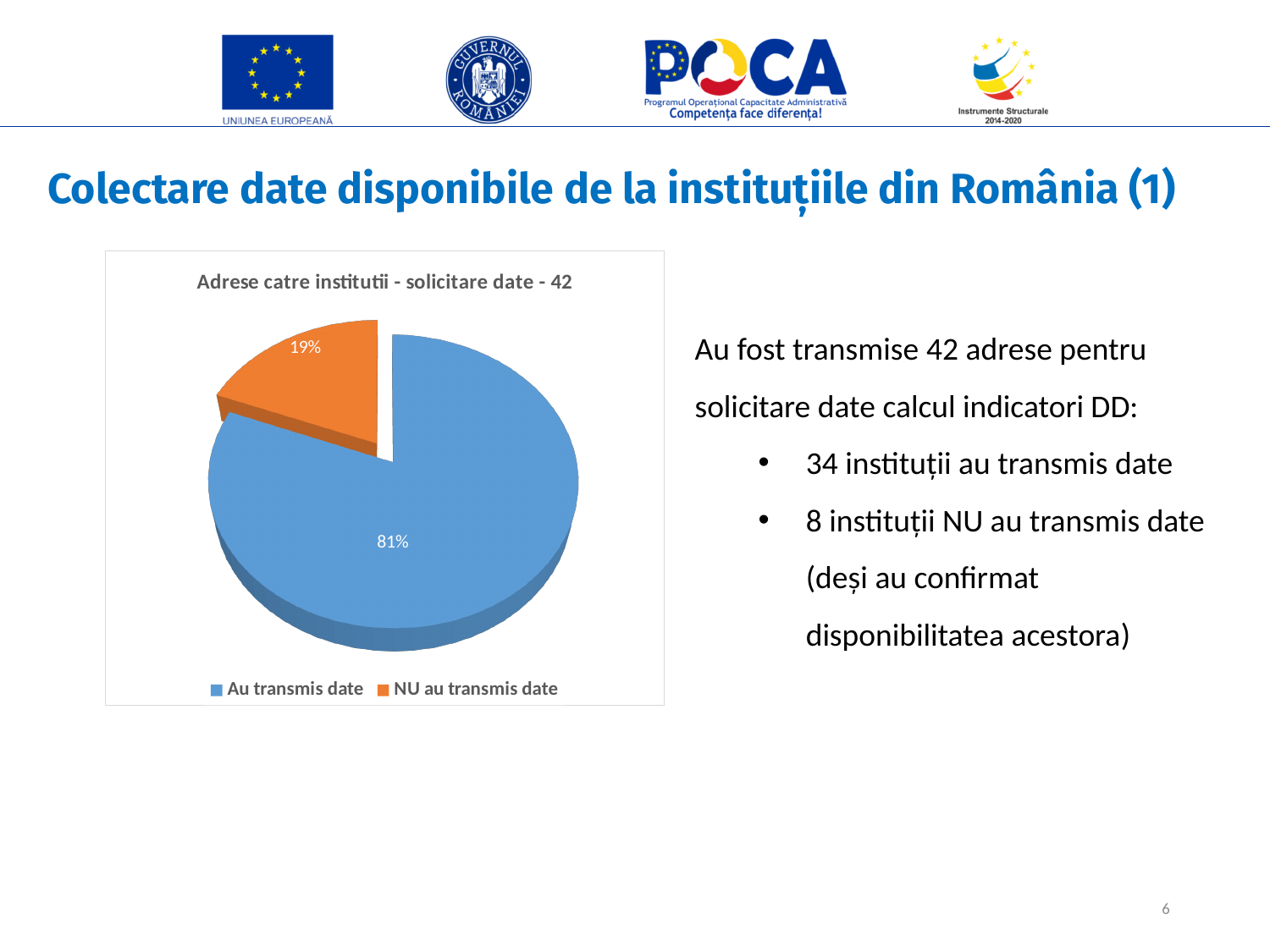

# Colectare date disponibile de la instituțiile din România (1)

[unsupported chart]

Au fost transmise 42 adrese pentru solicitare date calcul indicatori DD:
34 instituții au transmis date
8 instituții NU au transmis date (deși au confirmat disponibilitatea acestora)
6